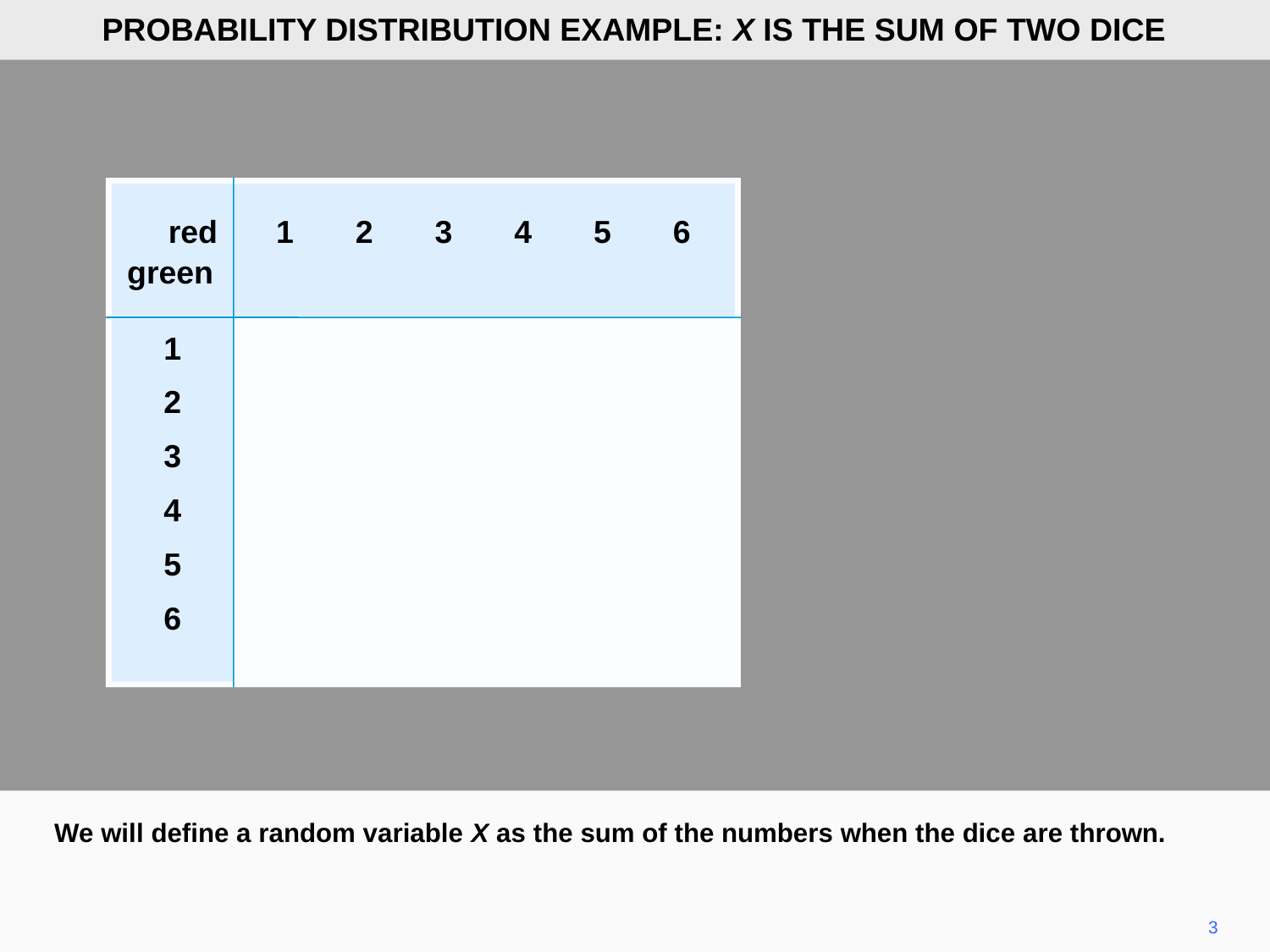

PROBABILITY DISTRIBUTION EXAMPLE: X IS THE SUM OF TWO DICE

      red	1	2	3	4	5	6
 green
	1
	2
	3
	4
	5
	6

We will define a random variable X as the sum of the numbers when the dice are thrown.
3